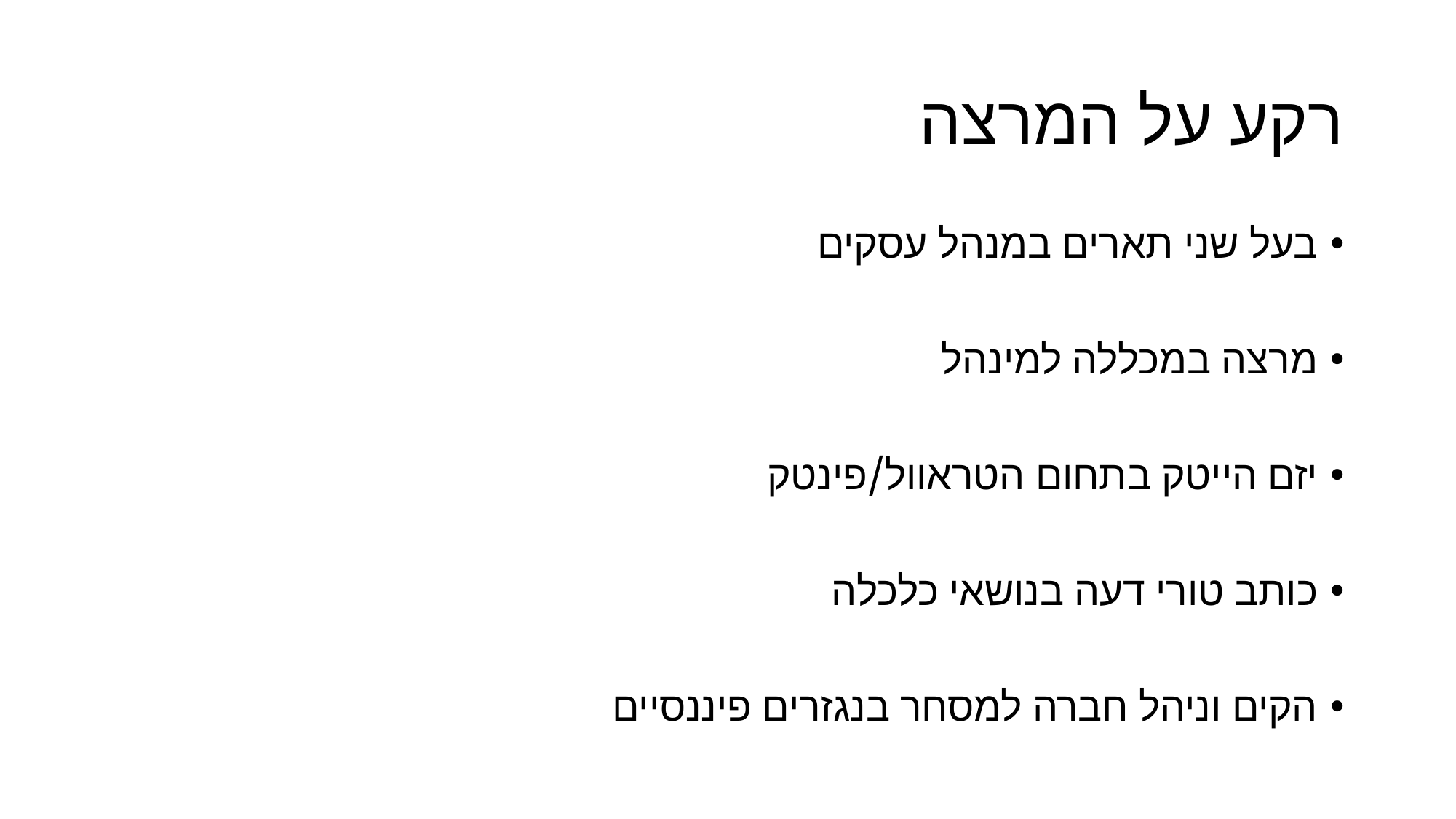

# רקע על המרצה
בעל שני תארים במנהל עסקים

מרצה במכללה למינהל

יזם הייטק בתחום הטראוול/פינטק

כותב טורי דעה בנושאי כלכלה

הקים וניהל חברה למסחר בנגזרים פיננסיים